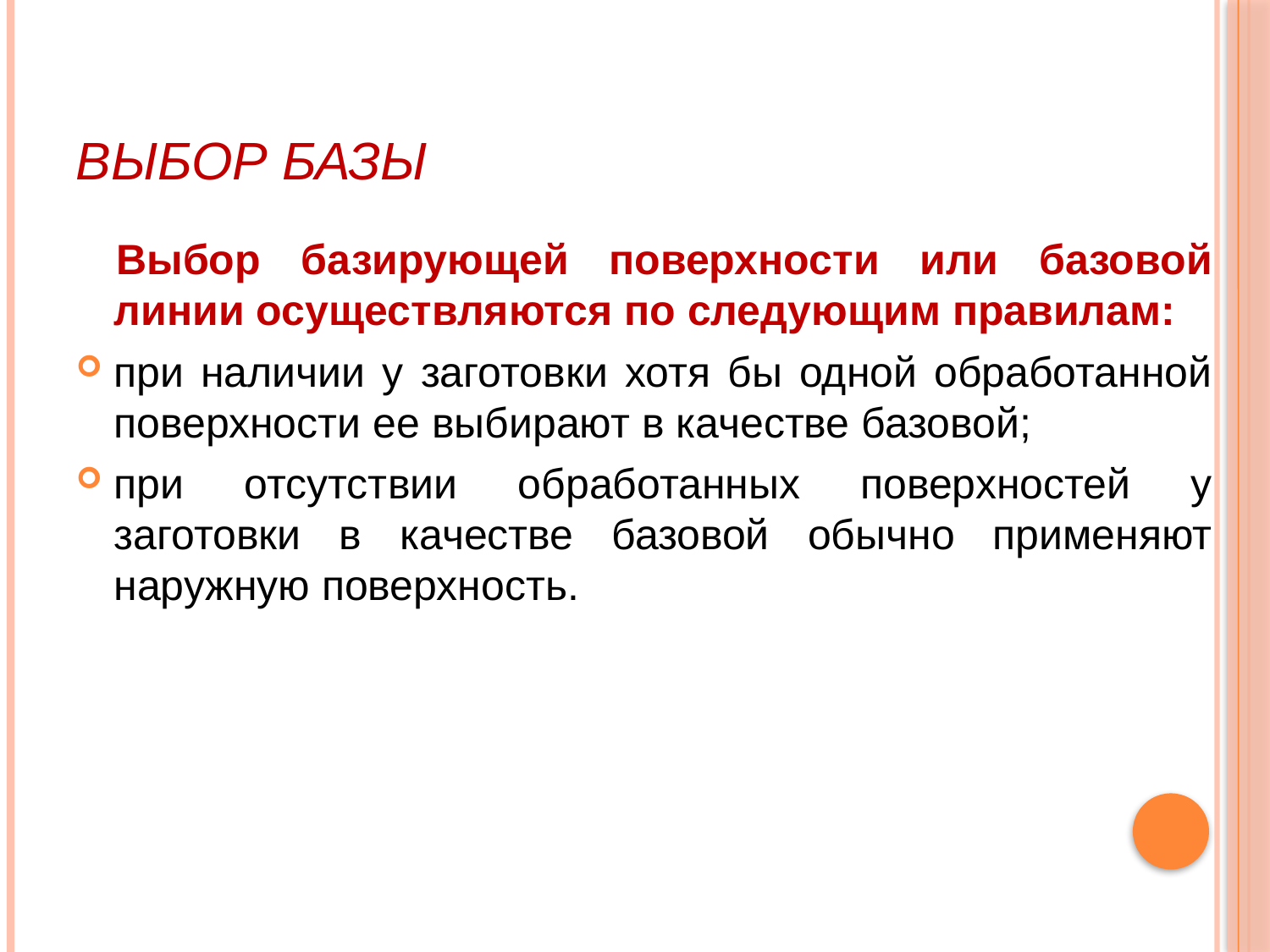

# Выбор базы
 Выбор базирующей поверхности или базовой линии осуществляются по следующим правилам:
при наличии у заготовки хотя бы одной обработанной поверхности ее выбирают в качестве базовой;
при отсутствии обработанных поверхностей у заготовки в качестве базовой обычно применяют наружную поверхность.